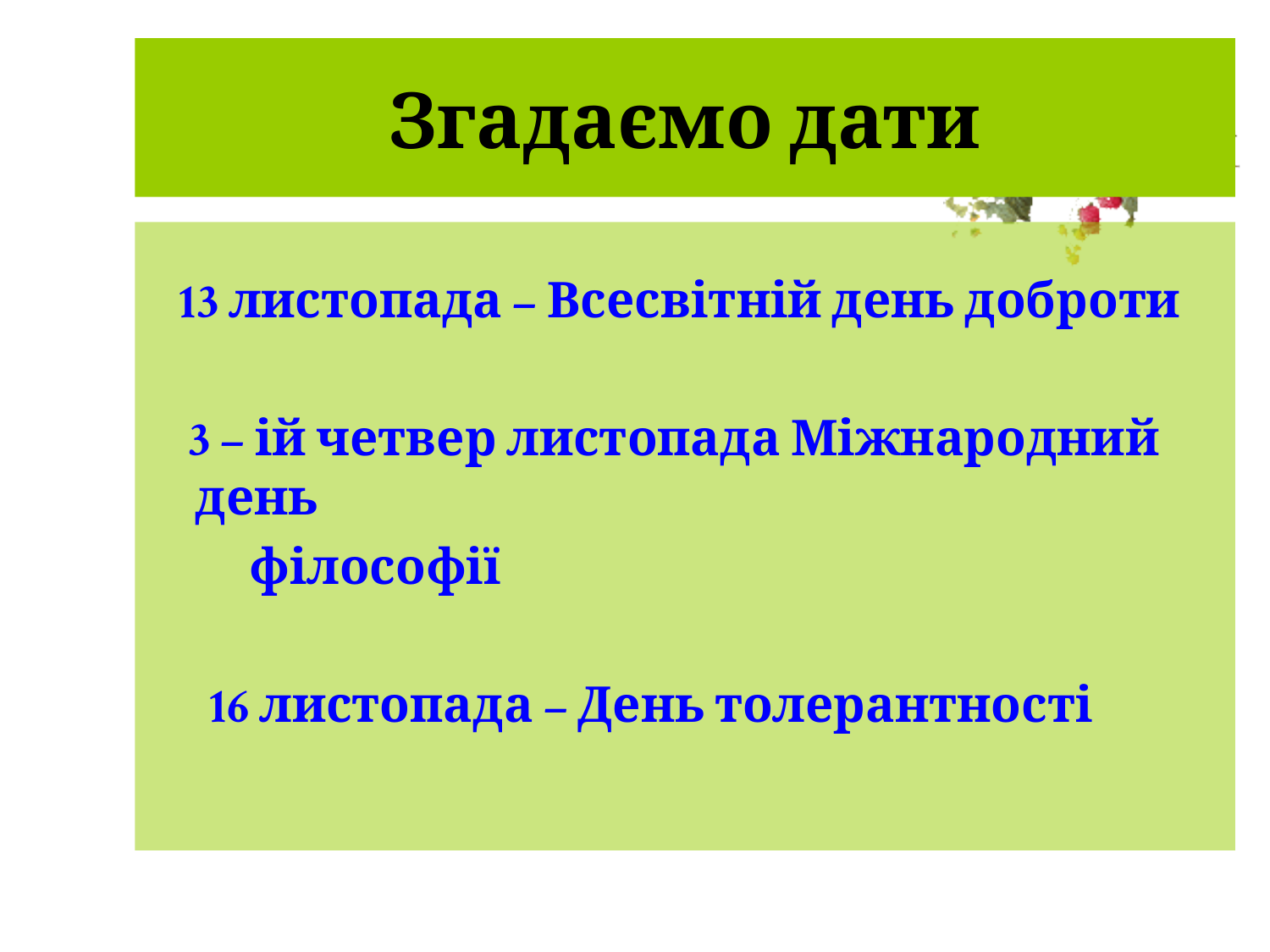

Згадаємо дати

   13 листопада – Всесвітній день доброти

    3 – ій четвер листопада Міжнародний день
          філософії

      16 листопада – День толерантності